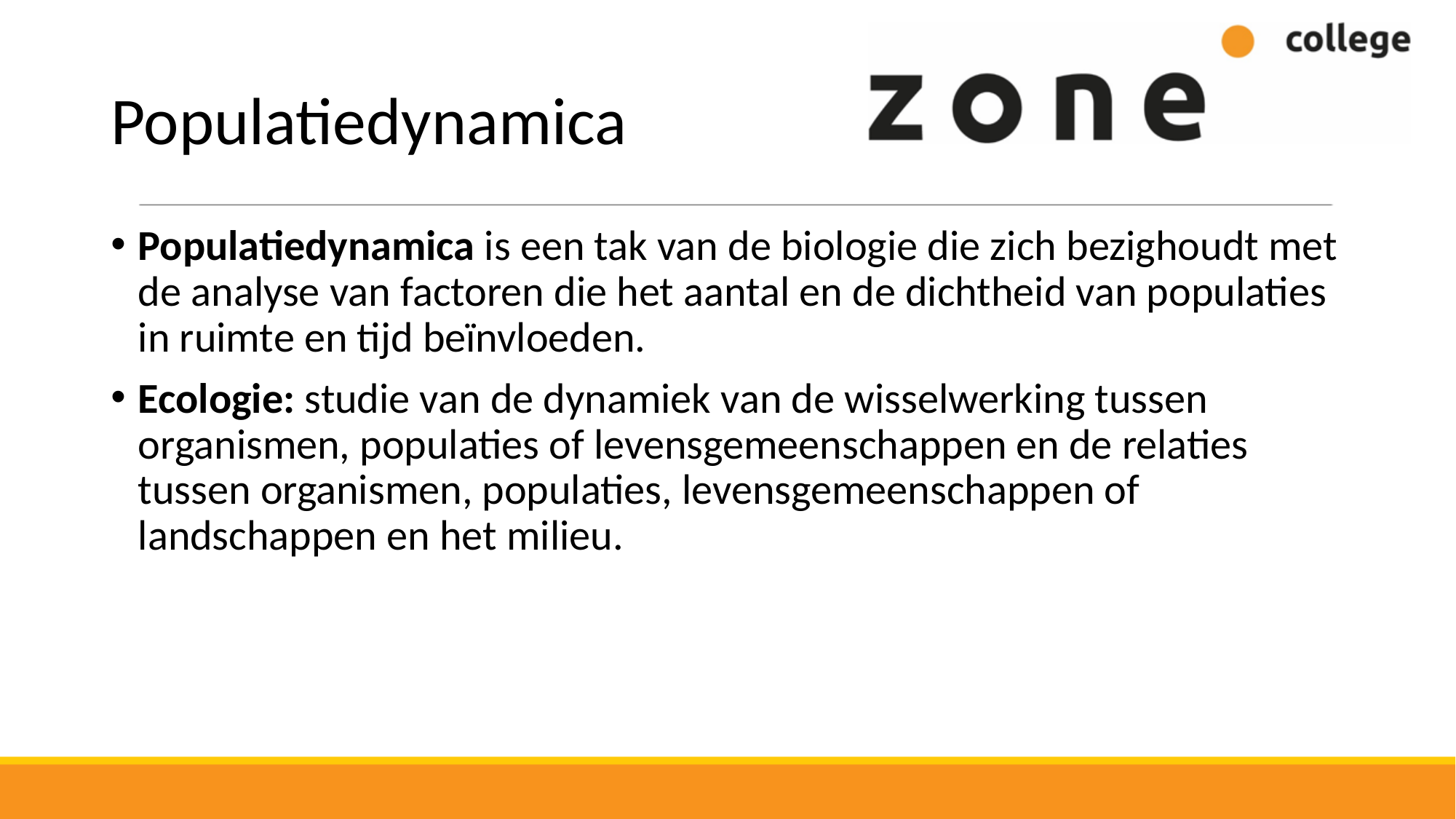

# Populatiedynamica
Populatiedynamica is een tak van de biologie die zich bezighoudt met de analyse van factoren die het aantal en de dichtheid van populaties in ruimte en tijd beïnvloeden.
Ecologie: studie van de dynamiek van de wisselwerking tussen organismen, populaties of levensgemeenschappen en de relaties tussen organismen, populaties, levensgemeenschappen of landschappen en het milieu.